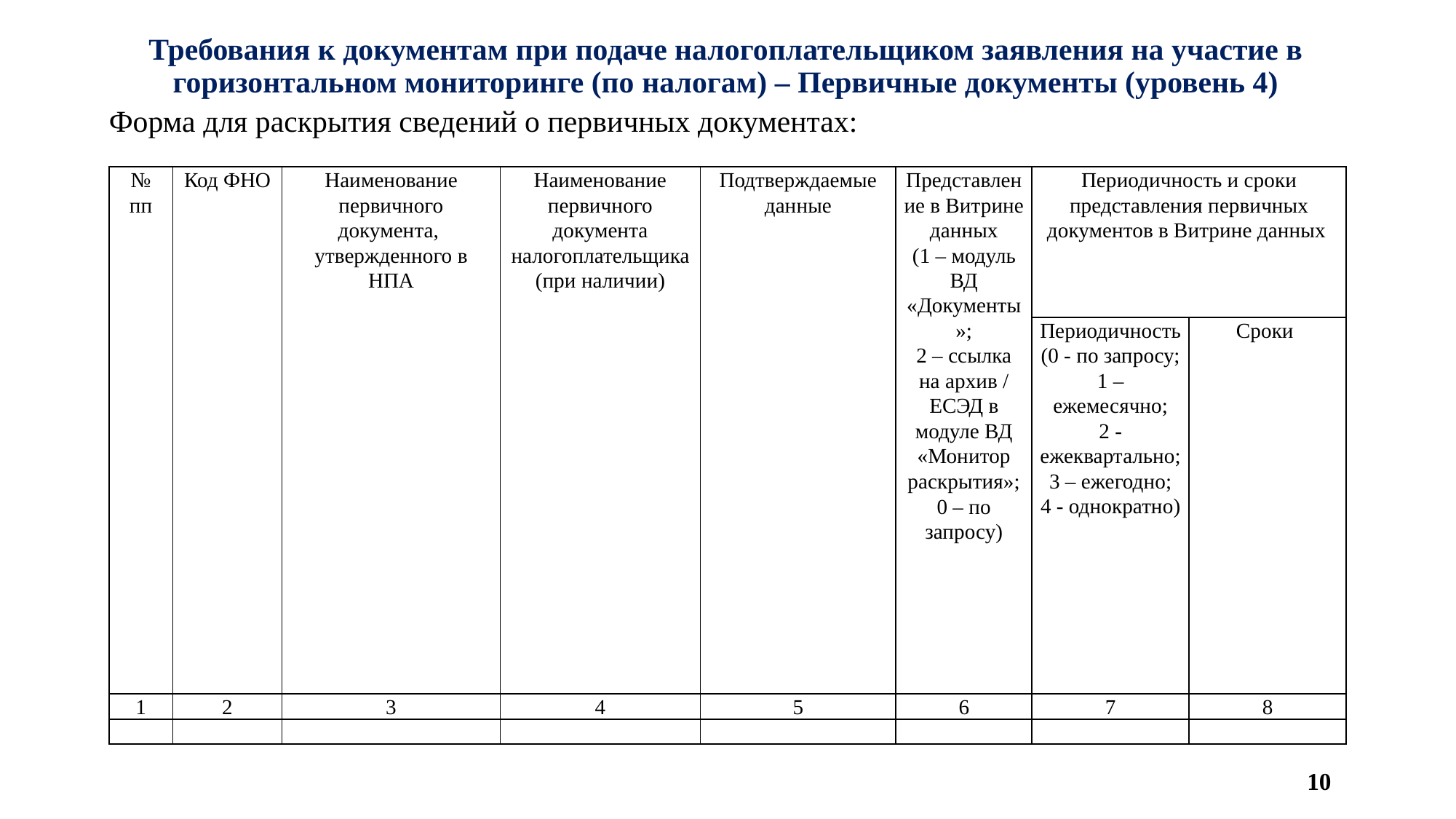

# Требования к документам при подаче налогоплательщиком заявления на участие в горизонтальном мониторинге (по налогам) – Первичные документы (уровень 4)
Форма для раскрытия сведений о первичных документах:

| № пп | Код ФНО | Наименование первичного документа, утвержденного в НПА | Наименование первичного документа налогоплательщика (при наличии) | Подтверждаемые данные | Представление в Витрине данных (1 – модуль ВД «Документы»; 2 – ссылка на архив / ЕСЭД в модуле ВД «Монитор раскрытия»; 0 – по запросу) | Периодичность и сроки представления первичных документов в Витрине данных |  |
| --- | --- | --- | --- | --- | --- | --- | --- |
|  |  |  |  |  |  | Периодичность (0 - по запросу; 1 – ежемесячно; 2 - ежеквартально; 3 – ежегодно; 4 - однократно) | Сроки |
| 1 | 2 | 3 | 4 | 5 | 6 | 7 | 8 |
|  |  |  |  |  |  |  |  |
10